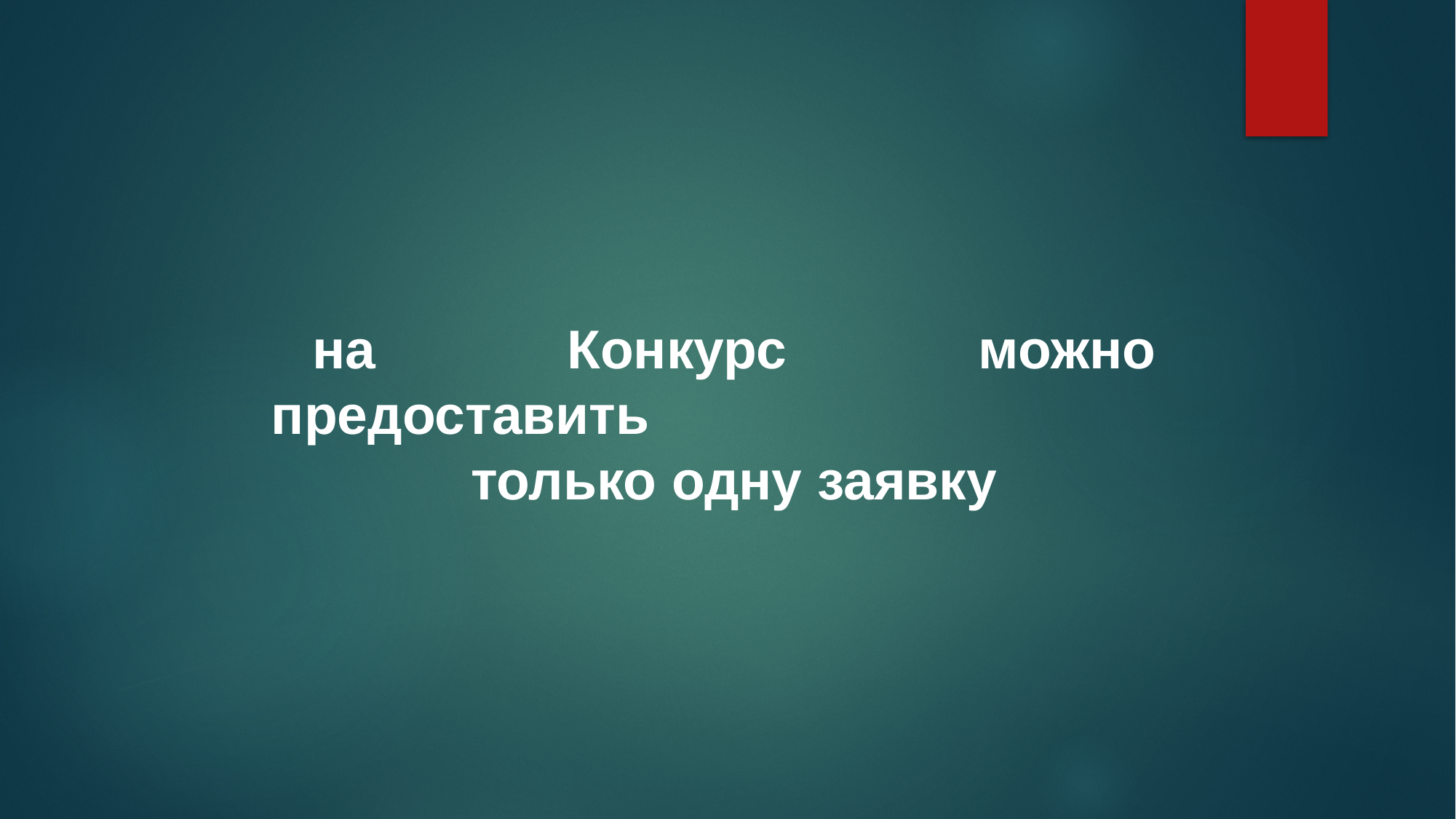

на Конкурс можно предоставить
только одну заявку